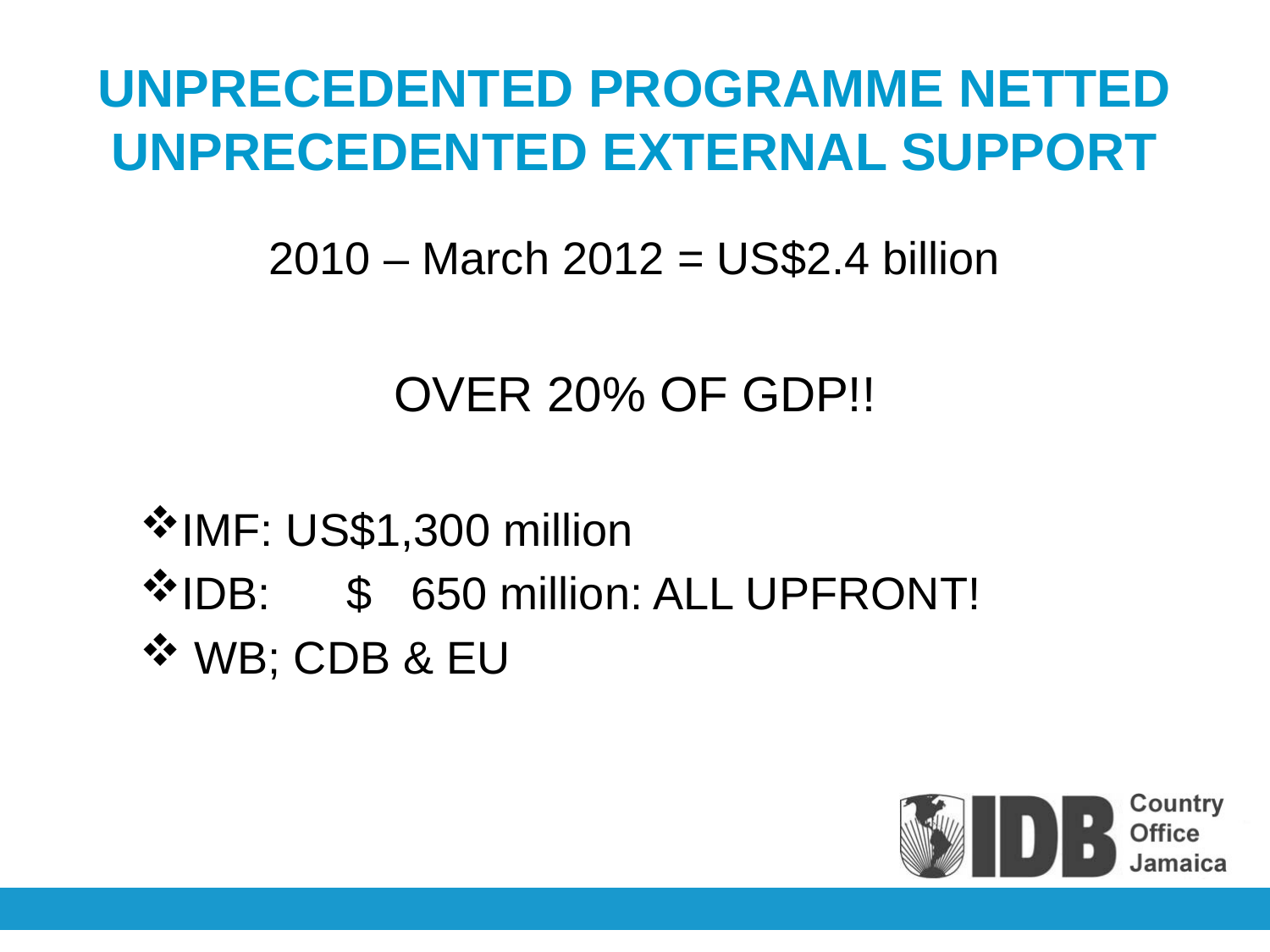

# UNPRECEDENTED PROGRAMME NETTED UNPRECEDENTED EXTERNAL SUPPORT
2010 – March 2012 = US$2.4 billion

OVER 20% OF GDP!!

IMF: US$1,300 million
IDB:      $   650 million: ALL UPFRONT!
 WB; CDB & EU